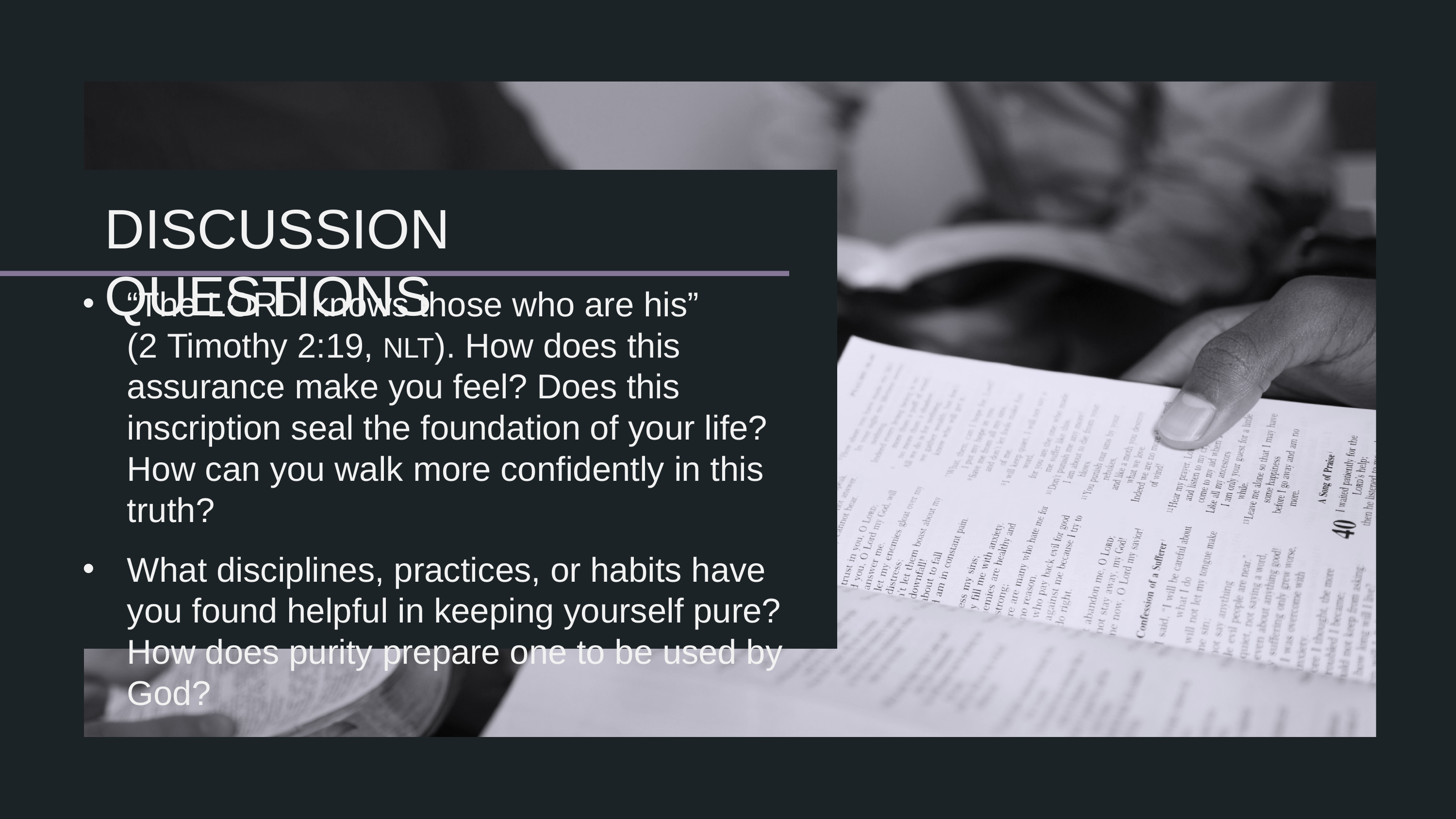

“The Lord knows those who are his” (2 Timothy 2:19, NLT). How does this assurance make you feel? Does this inscription seal the foundation of your life? How can you walk more confidently in this truth?
What disciplines, practices, or habits have you found helpful in keeping yourself pure? How does purity prepare one to be used by God?